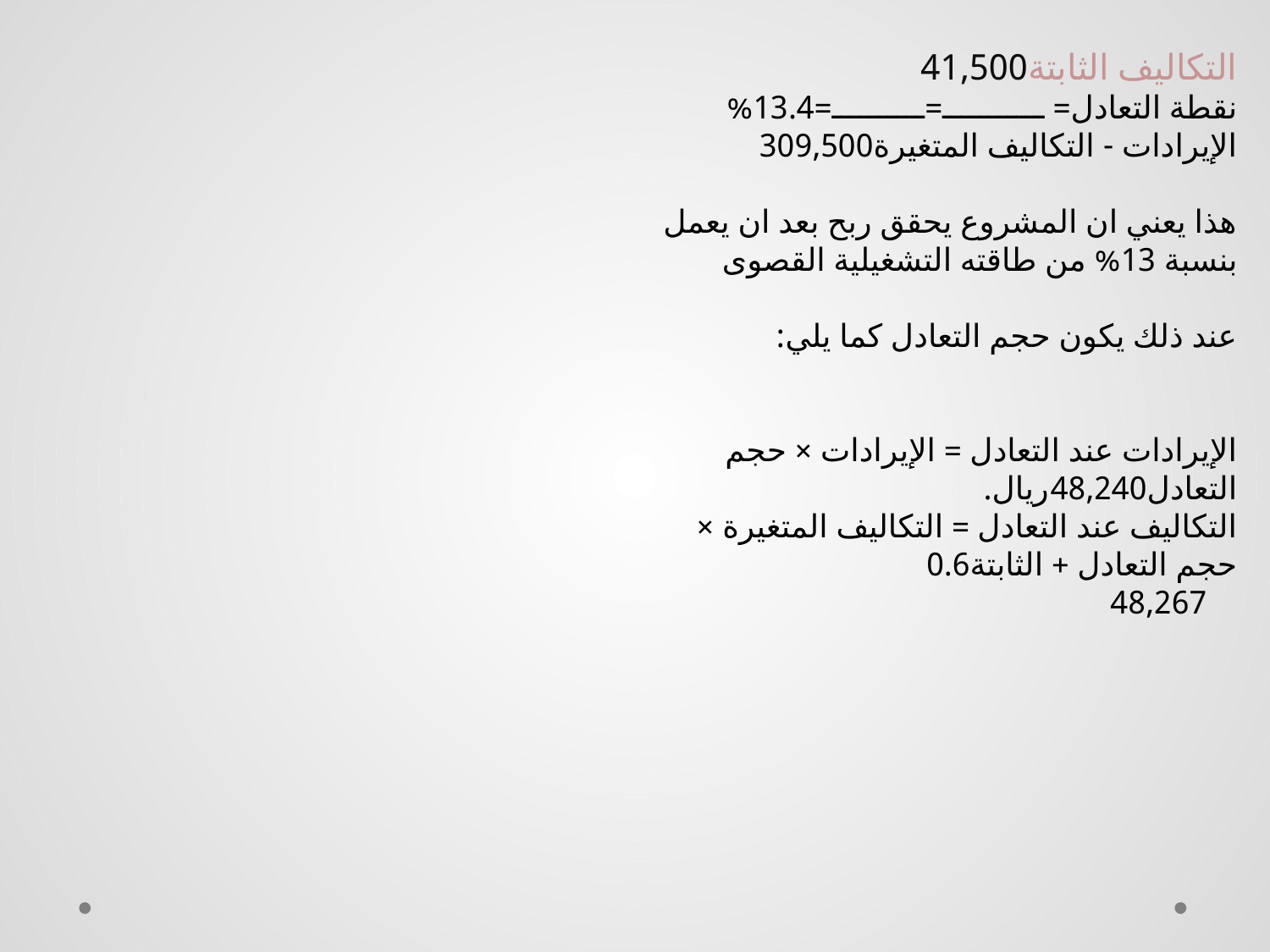

التكاليف الثابتة	41,500
نقطة التعادل	= ـــــــــــ=	ــــــــــ=	13.4%
	الإيرادات - التكاليف المتغيرة	309,500

هذا يعني ان المشروع يحقق ربح بعد ان يعمل بنسبة 13% من طاقته التشغيلية القصوى

عند ذلك يكون حجم التعادل كما يلي:

الإيرادات عند التعادل = الإيرادات × حجم التعادل	48,240	ريال.
التكاليف عند التعادل = التكاليف المتغيرة × حجم التعادل + الثابتة0.6
	48,267